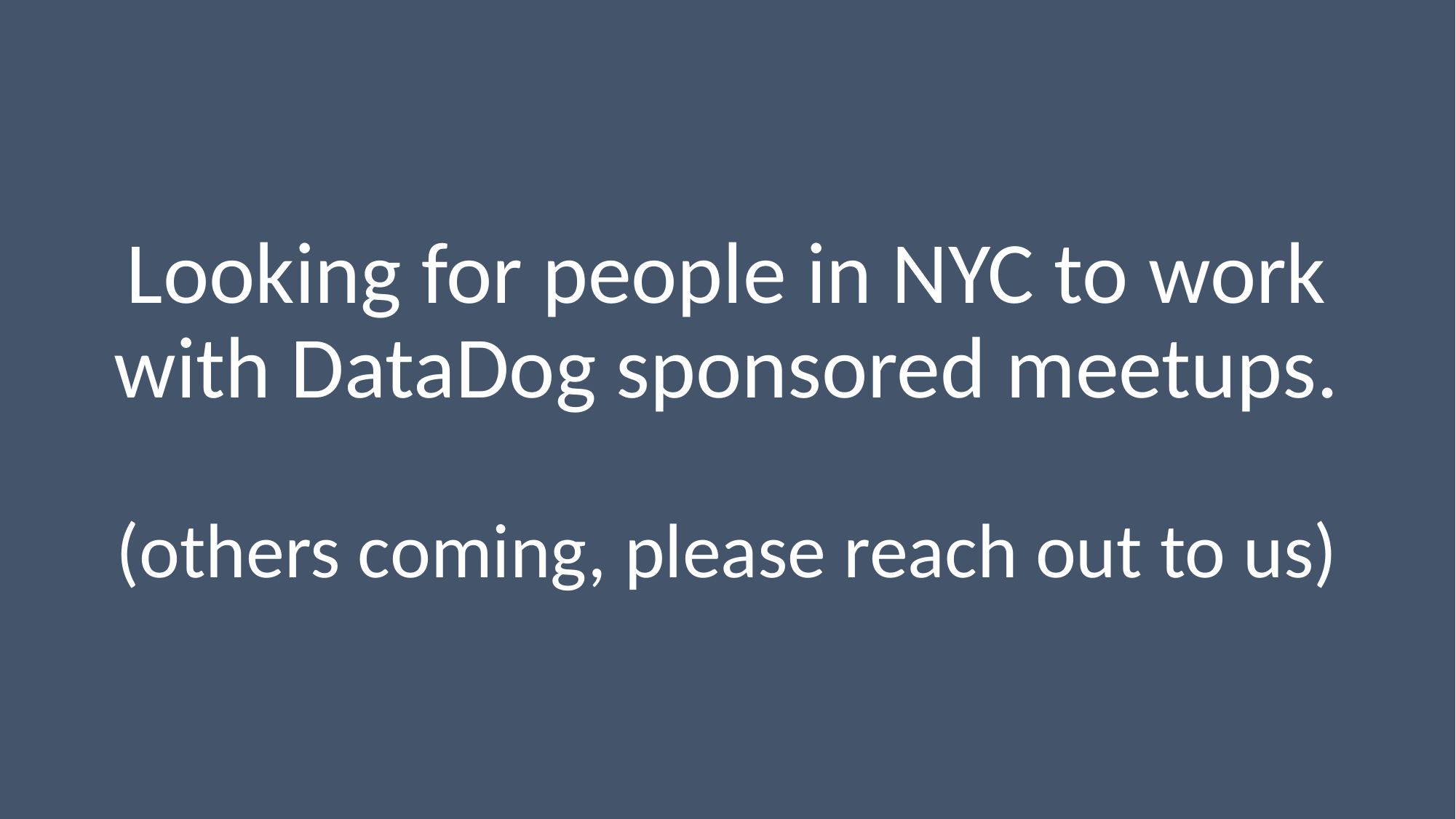

# Looking for people in NYC to work with DataDog sponsored meetups. (others coming, please reach out to us)